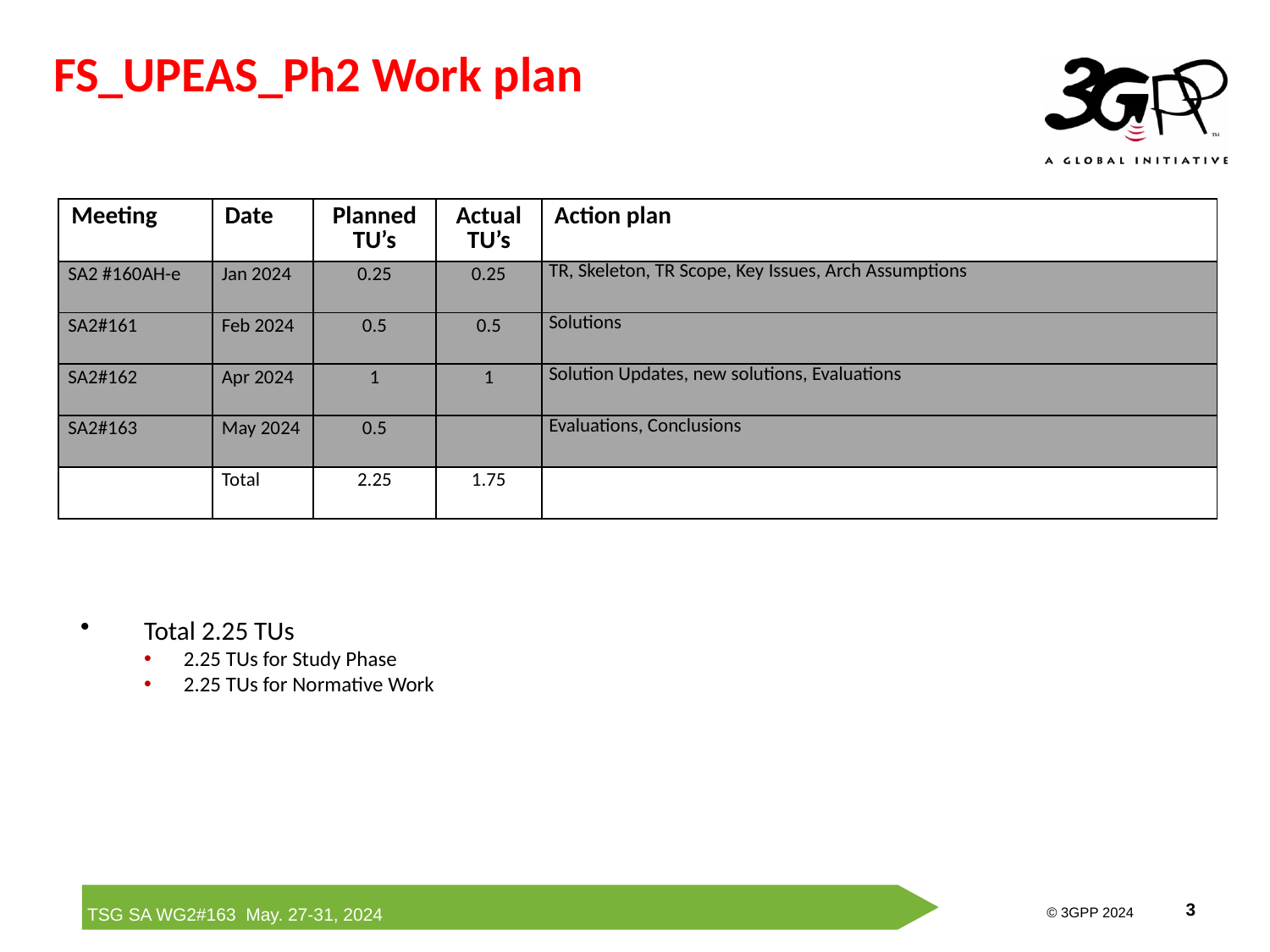

FS_UPEAS_Ph2 Work plan
| Meeting | Date | Planned TU’s | Actual TU’s | Action plan |
| --- | --- | --- | --- | --- |
| SA2 #160AH-e | Jan 2024 | 0.25 | 0.25 | TR, Skeleton, TR Scope, Key Issues, Arch Assumptions |
| SA2#161 | Feb 2024 | 0.5 | 0.5 | Solutions |
| SA2#162 | Apr 2024 | 1 | 1 | Solution Updates, new solutions, Evaluations |
| SA2#163 | May 2024 | 0.5 |  | Evaluations, Conclusions |
|  | Total | 2.25 | 1.75 |  |
Total 2.25 TUs
2.25 TUs for Study Phase
2.25 TUs for Normative Work